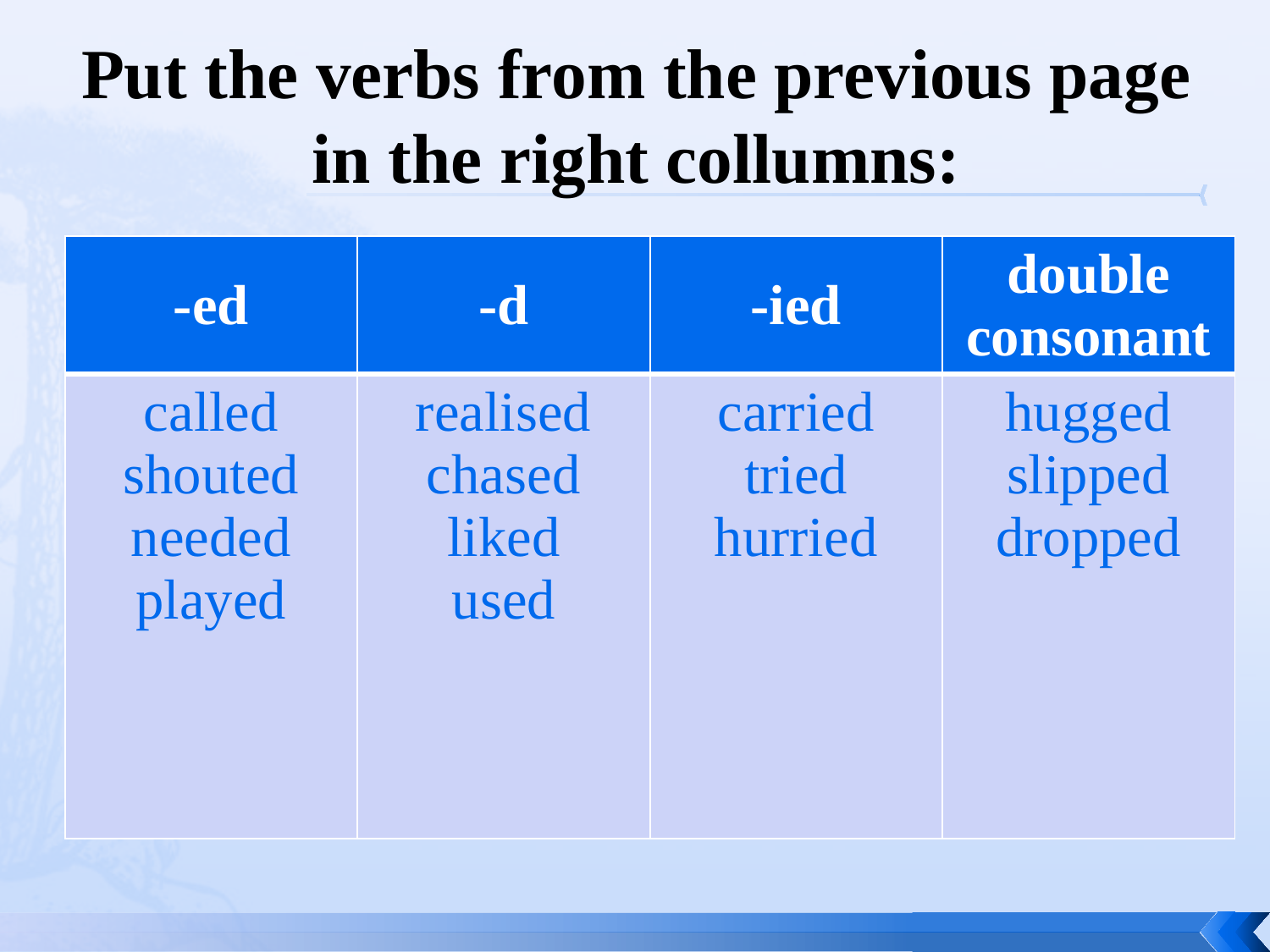

# Put the verbs from the previous page in the right collumns:
| -ed | -d | -ied | double consonant |
| --- | --- | --- | --- |
| called shouted needed played | realised chased liked used | carried tried hurried | hugged slipped dropped |